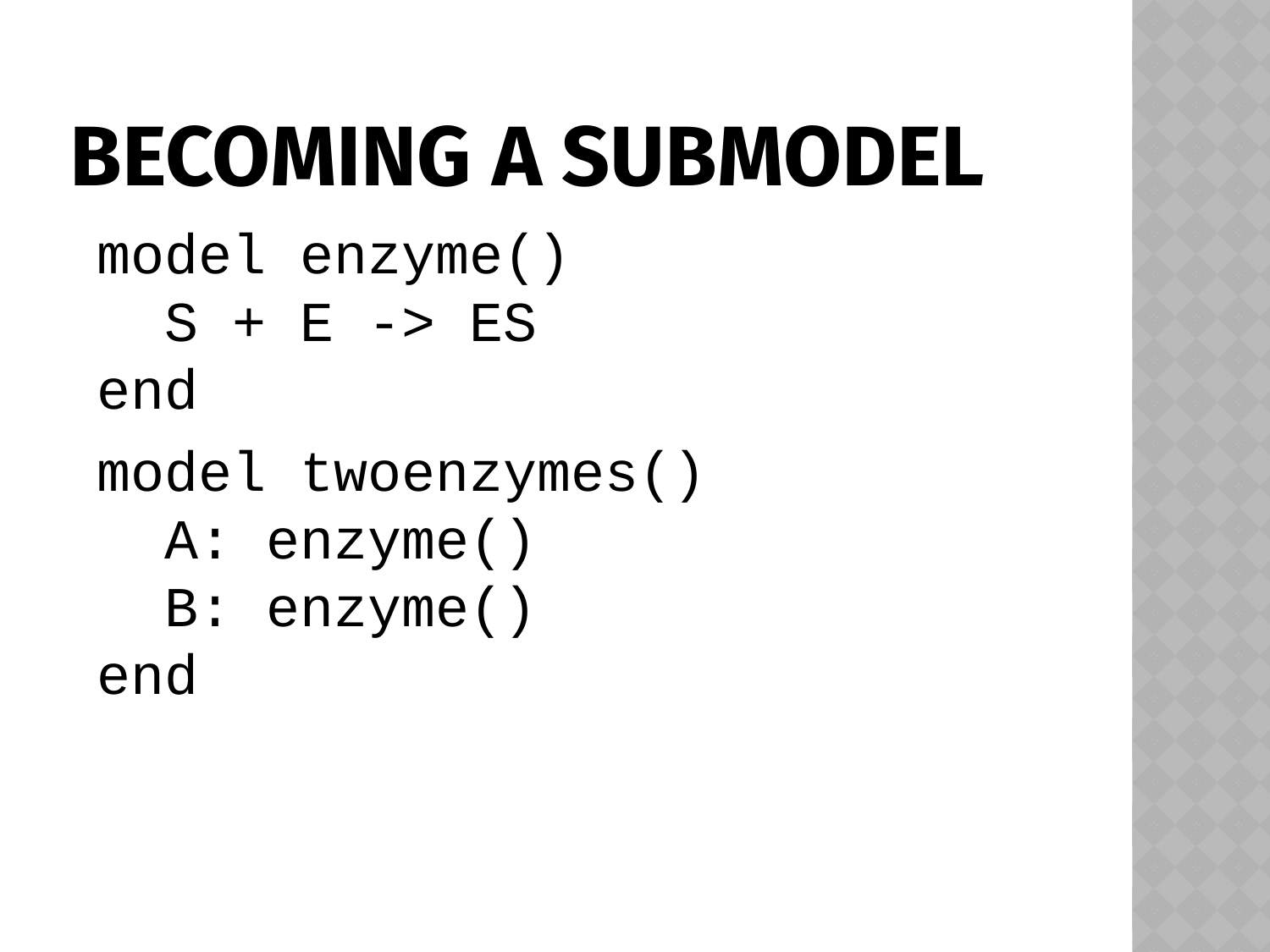

# Becoming a submodel
model enzyme()
  S + E -> ES
end
model twoenzymes()
  A: enzyme()
  B: enzyme()
end